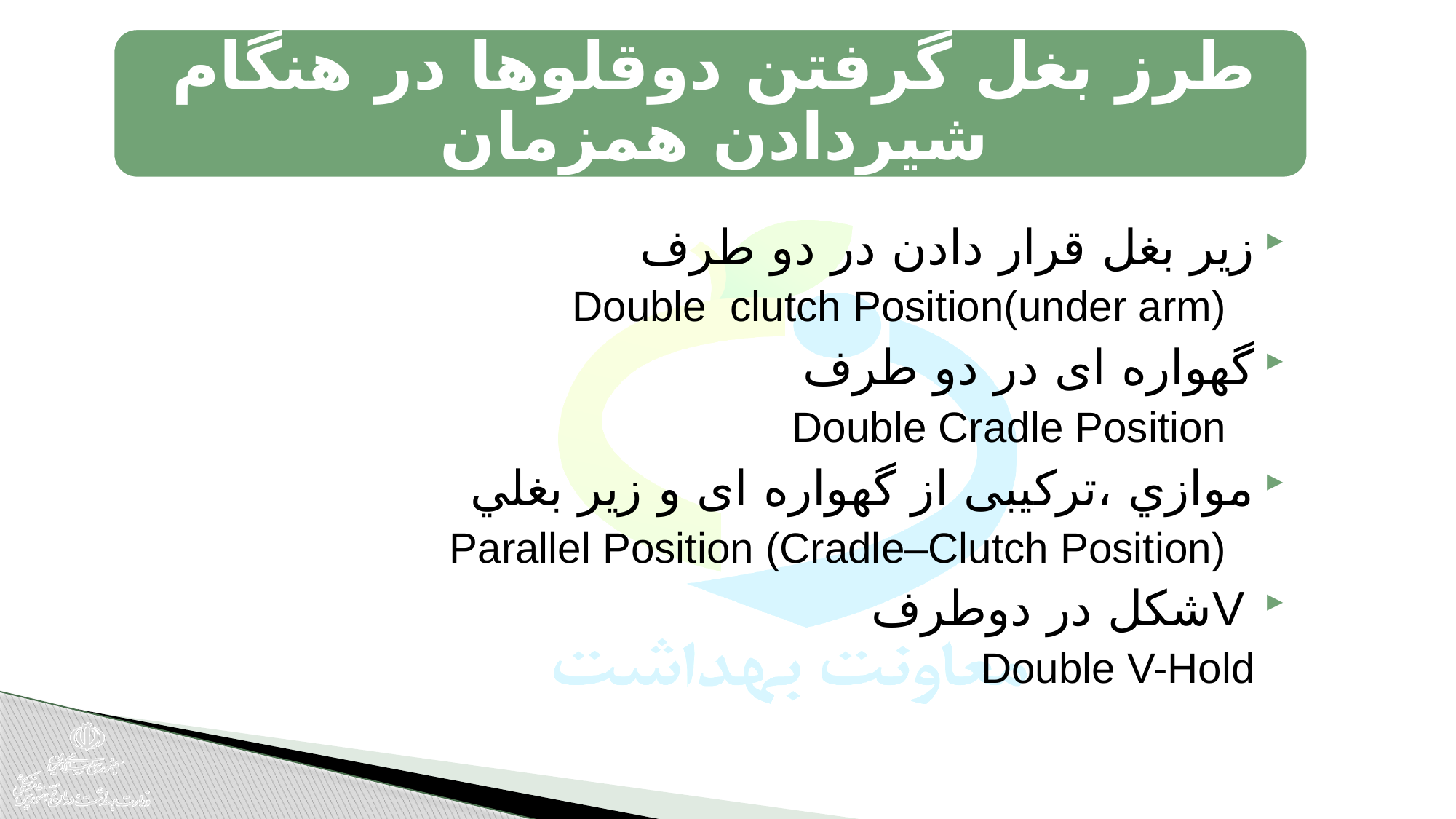

طرز بغل گرفتن دوقلوها در هنگام شيردادن همزمان
زير بغل قرار دادن در دو طرف
Double  clutch Position(under arm)
گهواره ای در دو طرف
Double Cradle Position
موازي ،ترکيبی از گهواره ای و زير بغلي
Parallel Position (Cradle–Clutch Position)
Vشکل در دوطرف
Double V-Hold